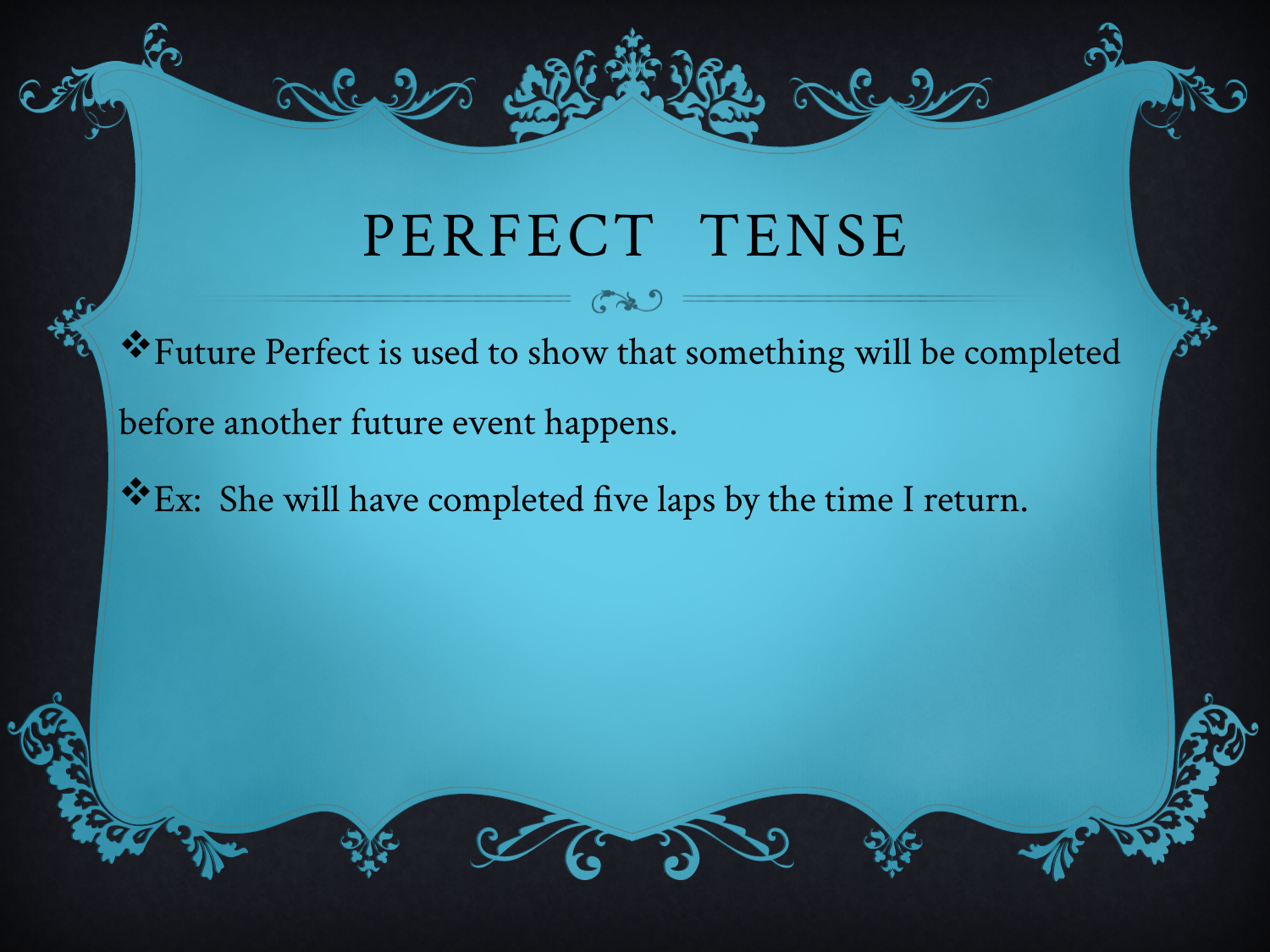

# PERFECT  TENSE
Future Perfect is used to show that something will be completed before another future event happens.
Ex:  She will have completed five laps by the time I return.